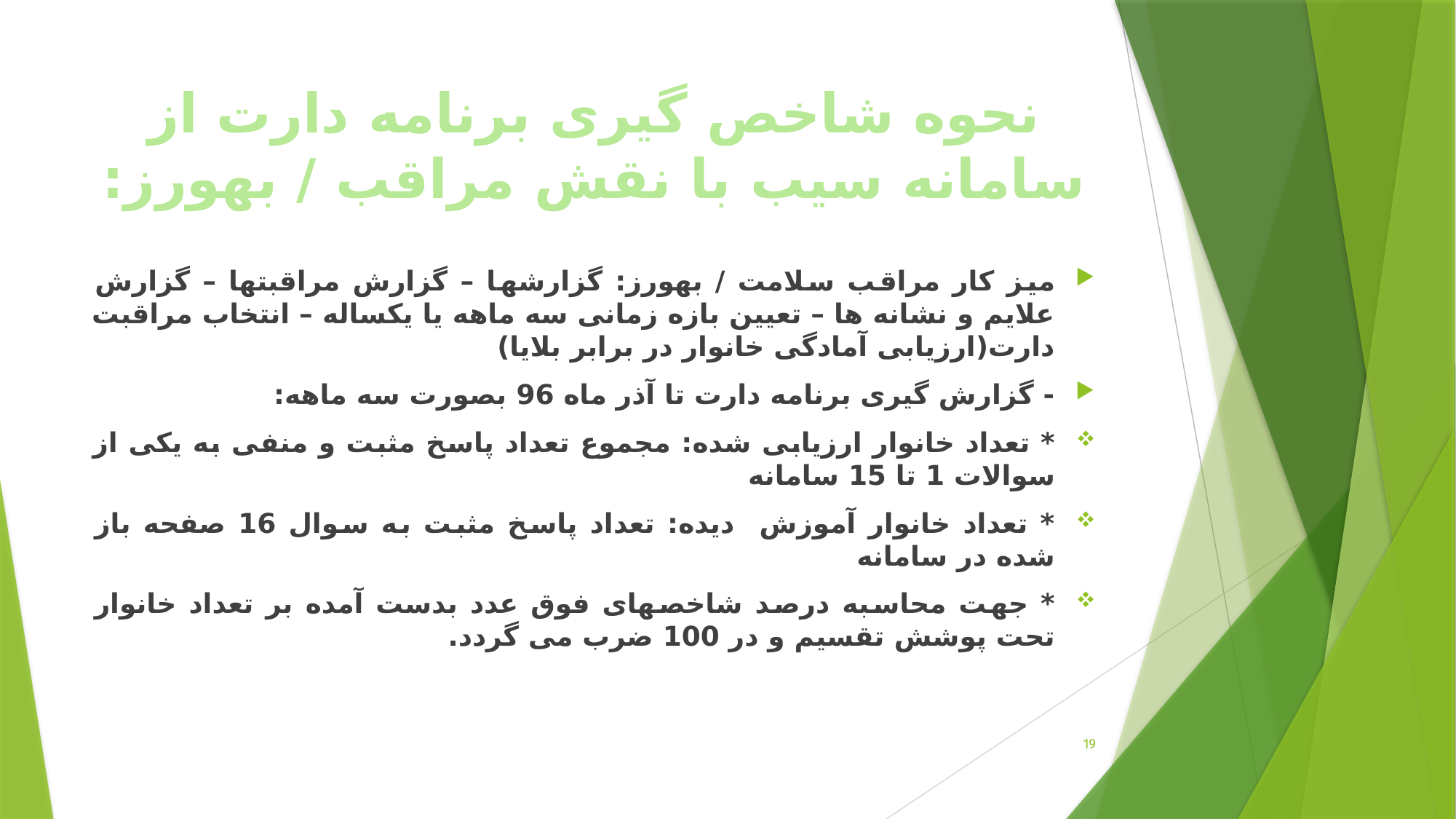

# نحوه شاخص گیری برنامه دارت از سامانه سیب با نقش مراقب / بهورز:
میز کار مراقب سلامت / بهورز: گزارشها – گزارش مراقبتها – گزارش علایم و نشانه ها – تعیین بازه زمانی سه ماهه یا یکساله – انتخاب مراقبت دارت(ارزیابی آمادگی خانوار در برابر بلایا)
- گزارش گیری برنامه دارت تا آذر ماه 96 بصورت سه ماهه:
* تعداد خانوار ارزیابی شده: مجموع تعداد پاسخ مثبت و منفی به یکی از سوالات 1 تا 15 سامانه
* تعداد خانوار آموزش  دیده: تعداد پاسخ مثبت به سوال 16 صفحه باز شده در سامانه
* جهت محاسبه درصد شاخصهای فوق عدد بدست آمده بر تعداد خانوار تحت پوشش تقسیم و در 100 ضرب می گردد.

19